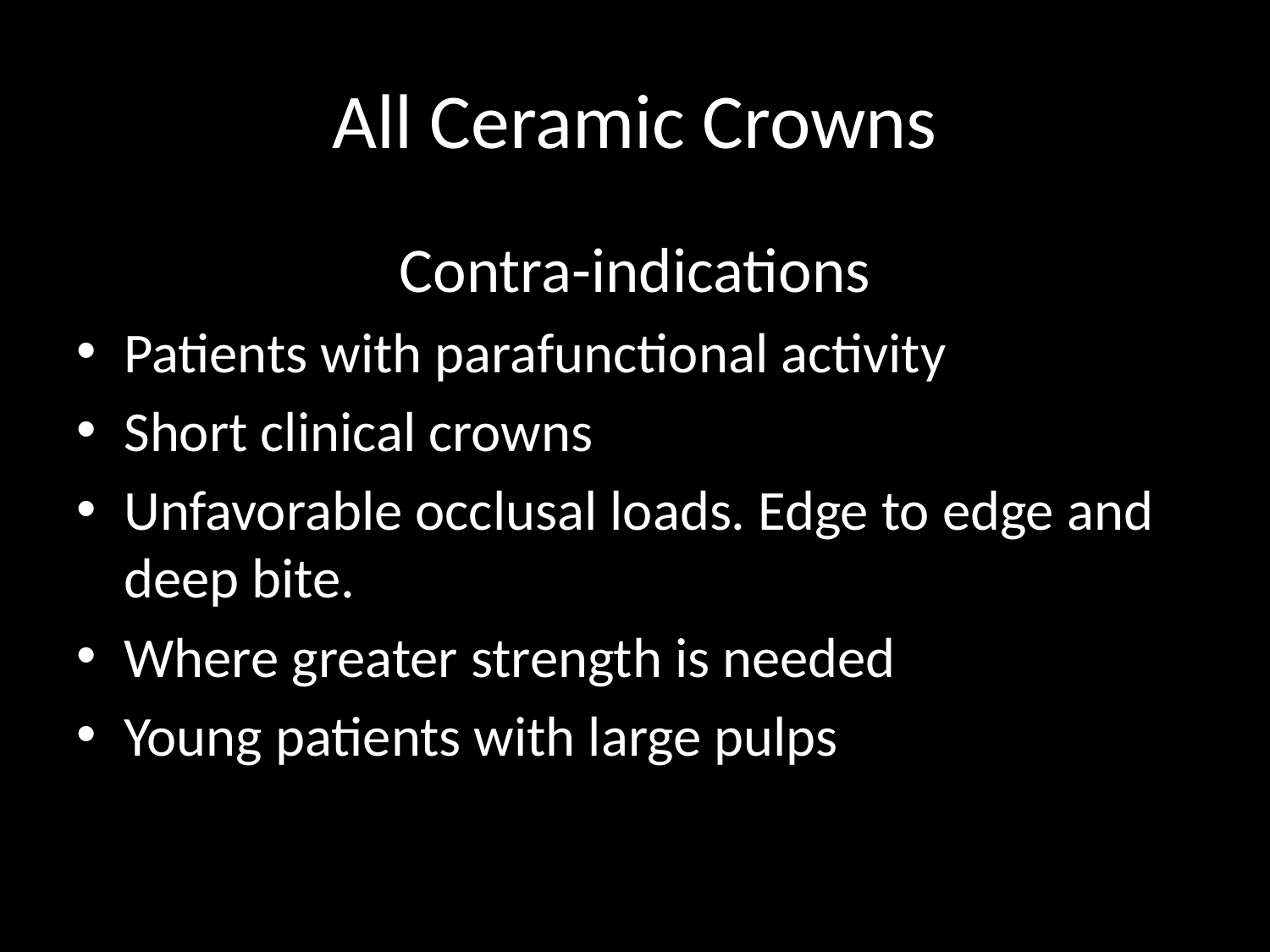

# All Ceramic Crowns
Contra-indications
Patients with parafunctional activity
Short clinical crowns
Unfavorable occlusal loads. Edge to edge and deep bite.
Where greater strength is needed
Young patients with large pulps